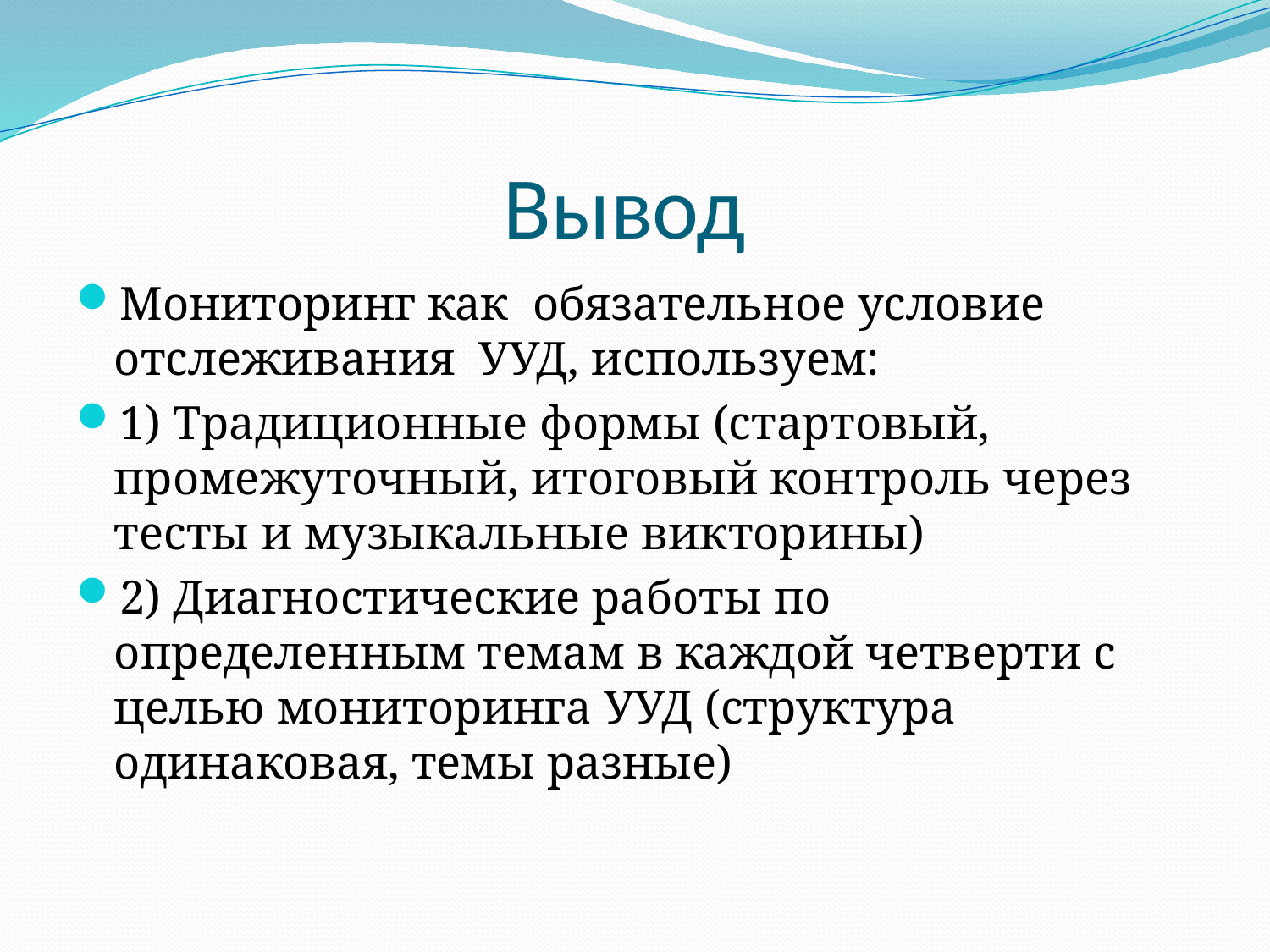

# Вывод
Мониторинг как  обязательное условие отслеживания  УУД, используем:
1) Традиционные формы (стартовый, промежуточный, итоговый контроль через тесты и музыкальные викторины)
2) Диагностические работы по определенным темам в каждой четверти с целью мониторинга УУД (структура одинаковая, темы разные)